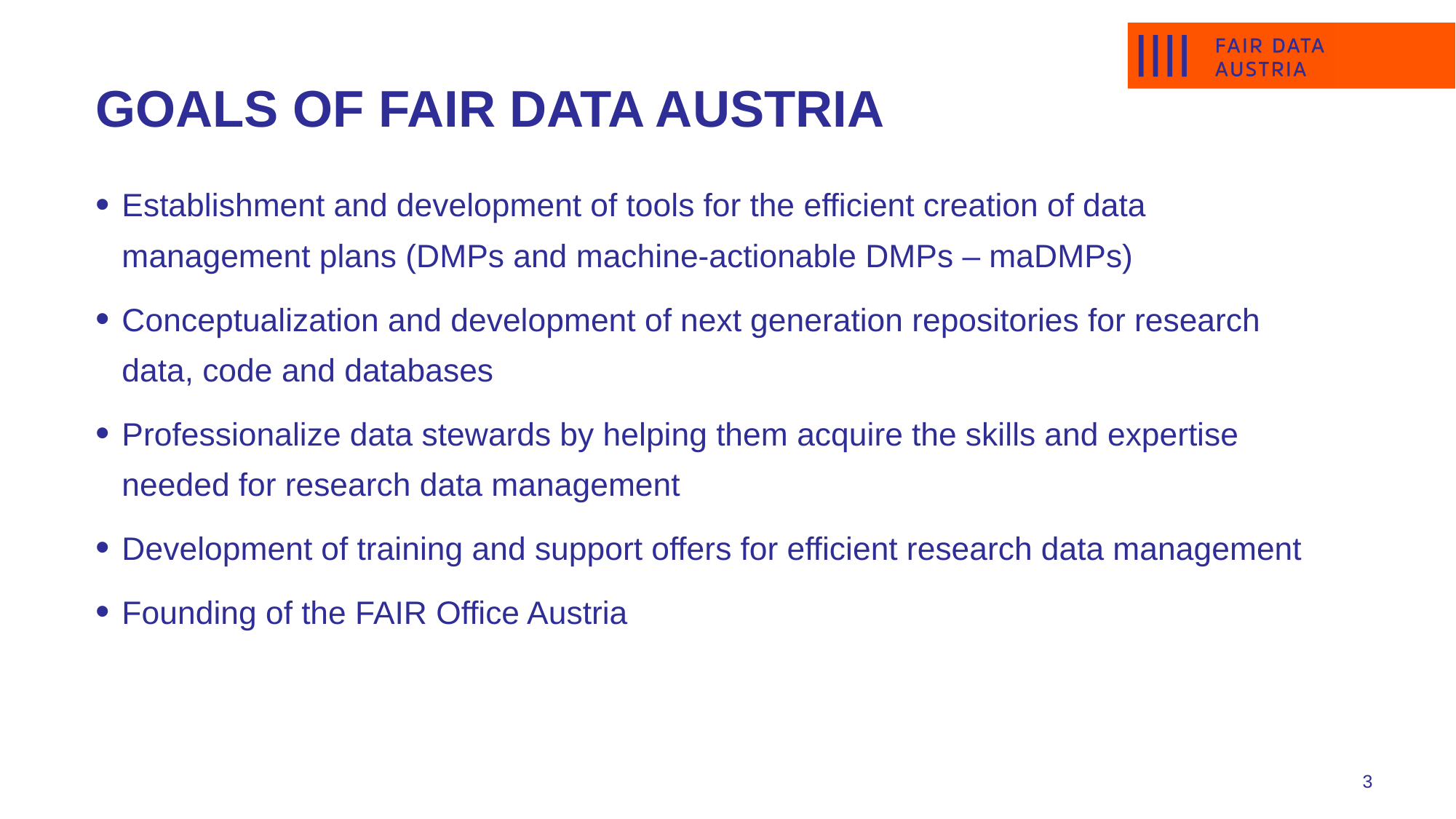

# Goals of fair data austria
Establishment and development of tools for the efficient creation of data management plans (DMPs and machine-actionable DMPs – maDMPs)
Conceptualization and development of next generation repositories for research data, code and databases
Professionalize data stewards by helping them acquire the skills and expertise needed for research data management
Development of training and support offers for efficient research data management
Founding of the FAIR Office Austria